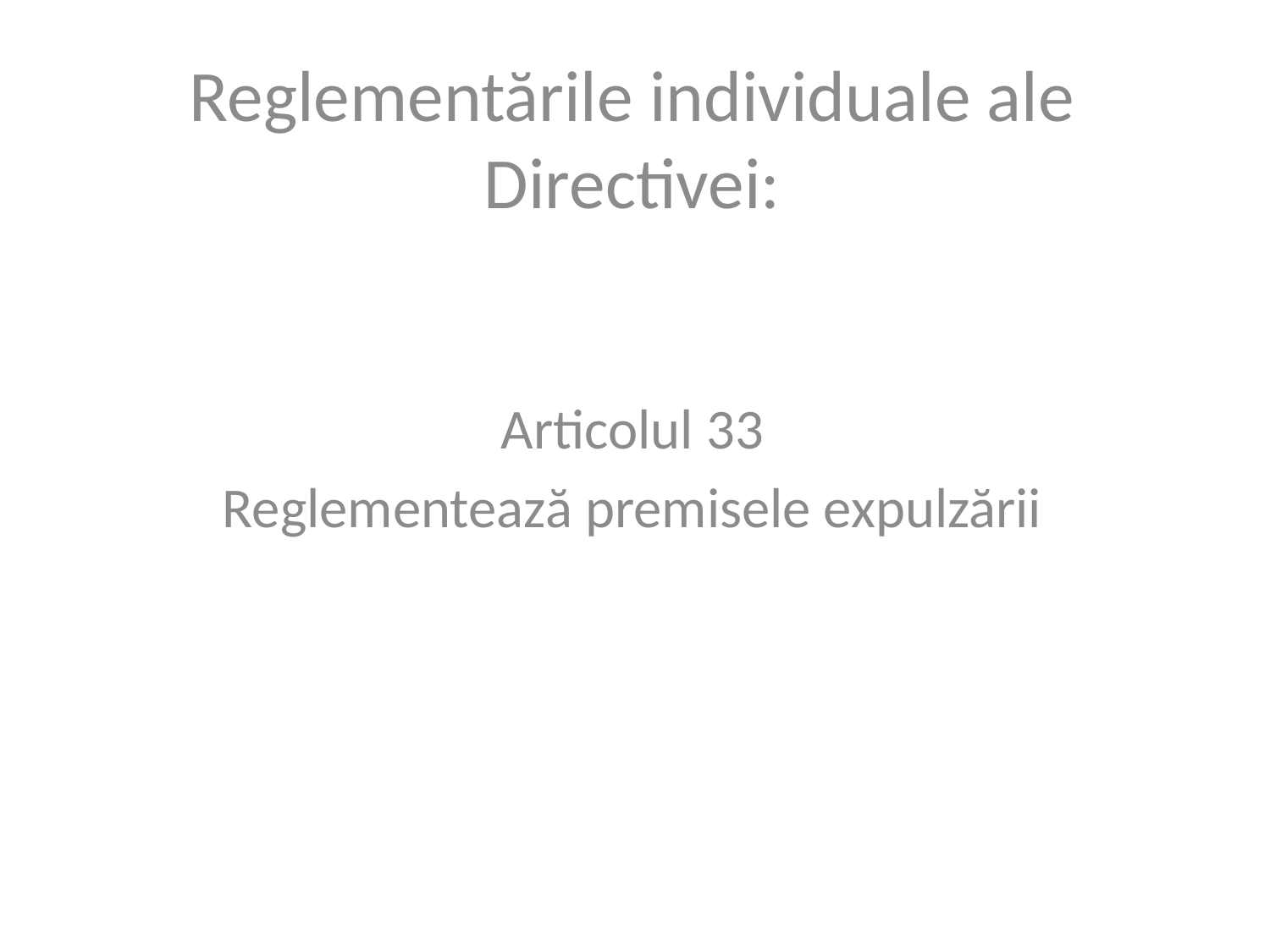

Reglementările individuale ale Directivei:

Articolul 33
Reglementează premisele expulzării